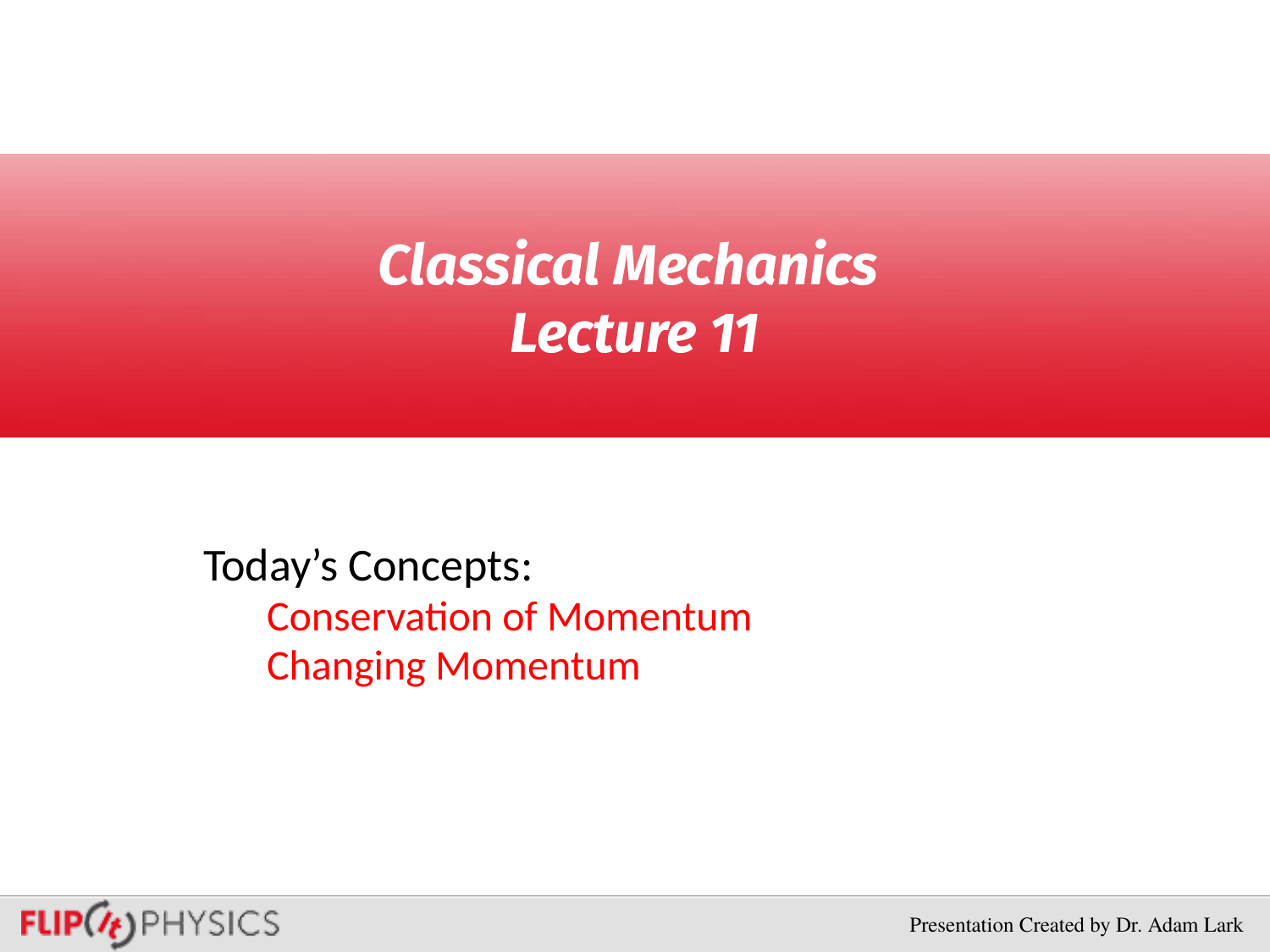

# Classical Mechanics Lecture 11
Today’s Concepts:
Conservation of Momentum
Changing Momentum

Presentation Created by Dr. Adam Lark